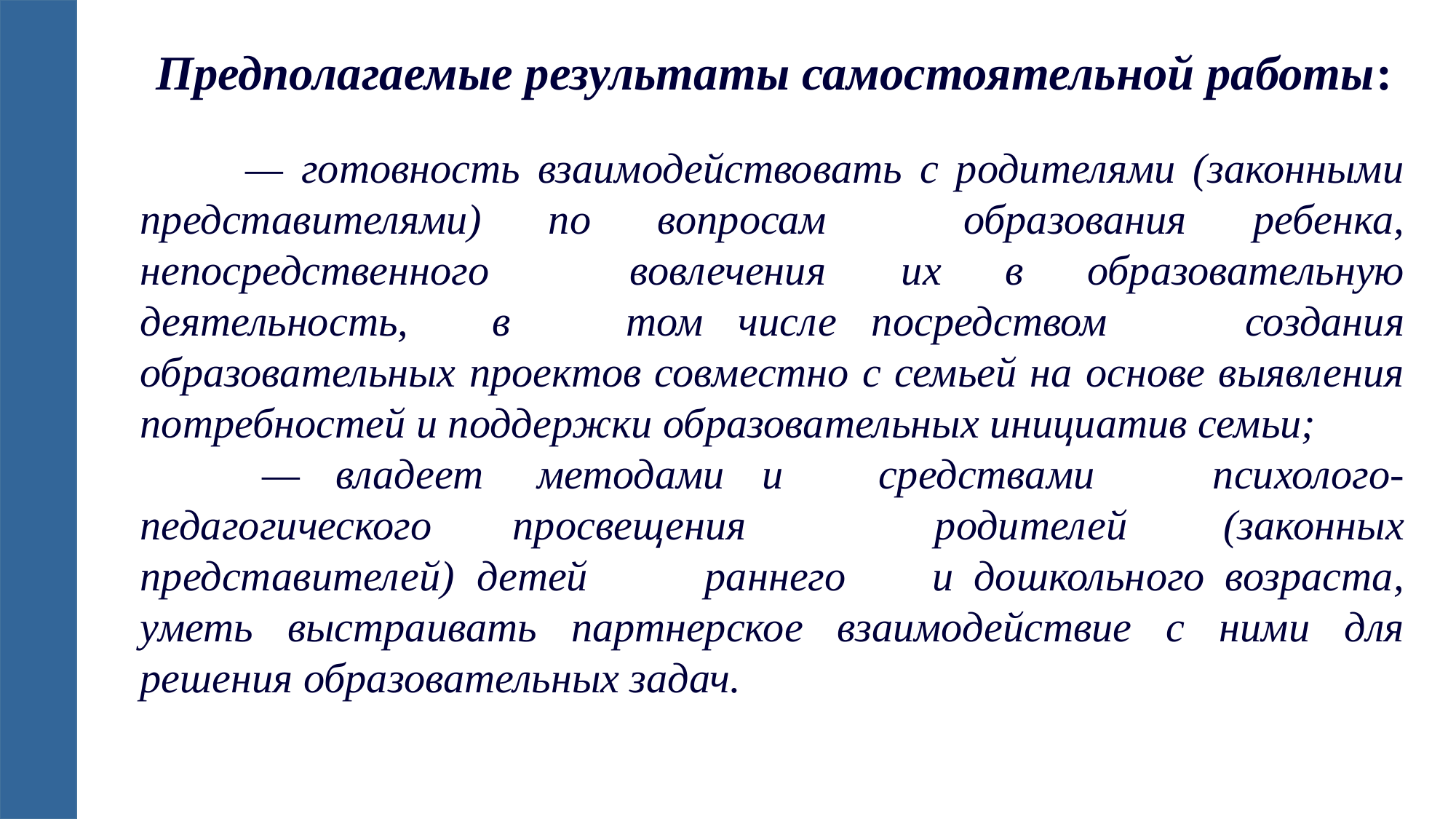

Предполагаемые результаты самостоятельной работы:
      — готовность взаимодействовать с родителями (законными представителями) по вопросам 	образования ребенка, непосредственного 	вовлечения 	их в образовательную деятельность, 	в 	том числе посредством 	создания образовательных проектов совместно с семьей на основе выявления потребностей и поддержки образовательных инициатив семьи;
       —  владеет 	методами 	и 	средствами 	психолого-педагогического просвещения 	родителей 	(законных представителей) 	детей 	раннего 	и дошкольного возраста, уметь выстраивать партнерское взаимодействие с ними для решения образовательных задач.